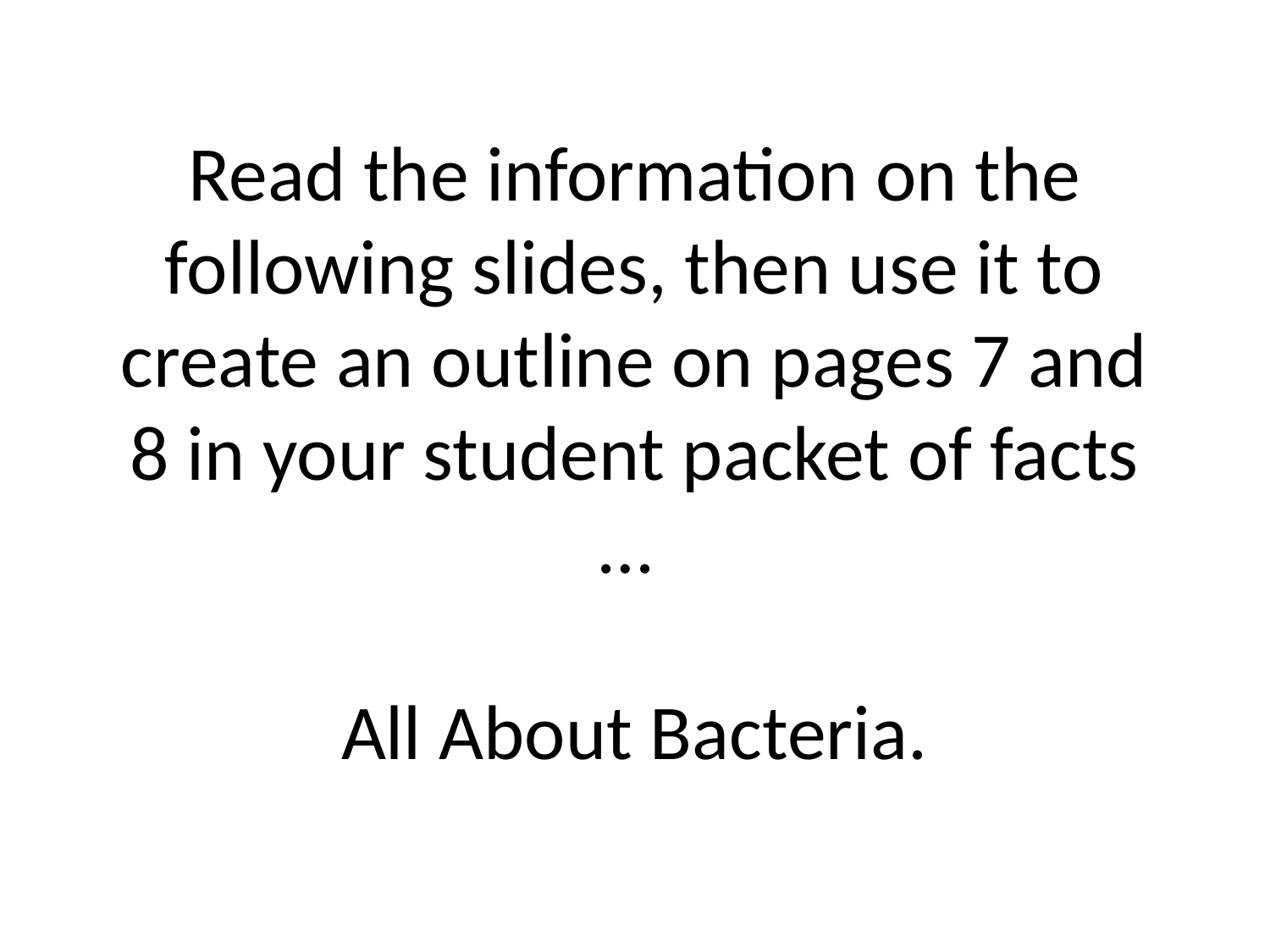

# Read the information on the following slides, then use it to create an outline on pages 7 and 8 in your student packet of facts … All About Bacteria.